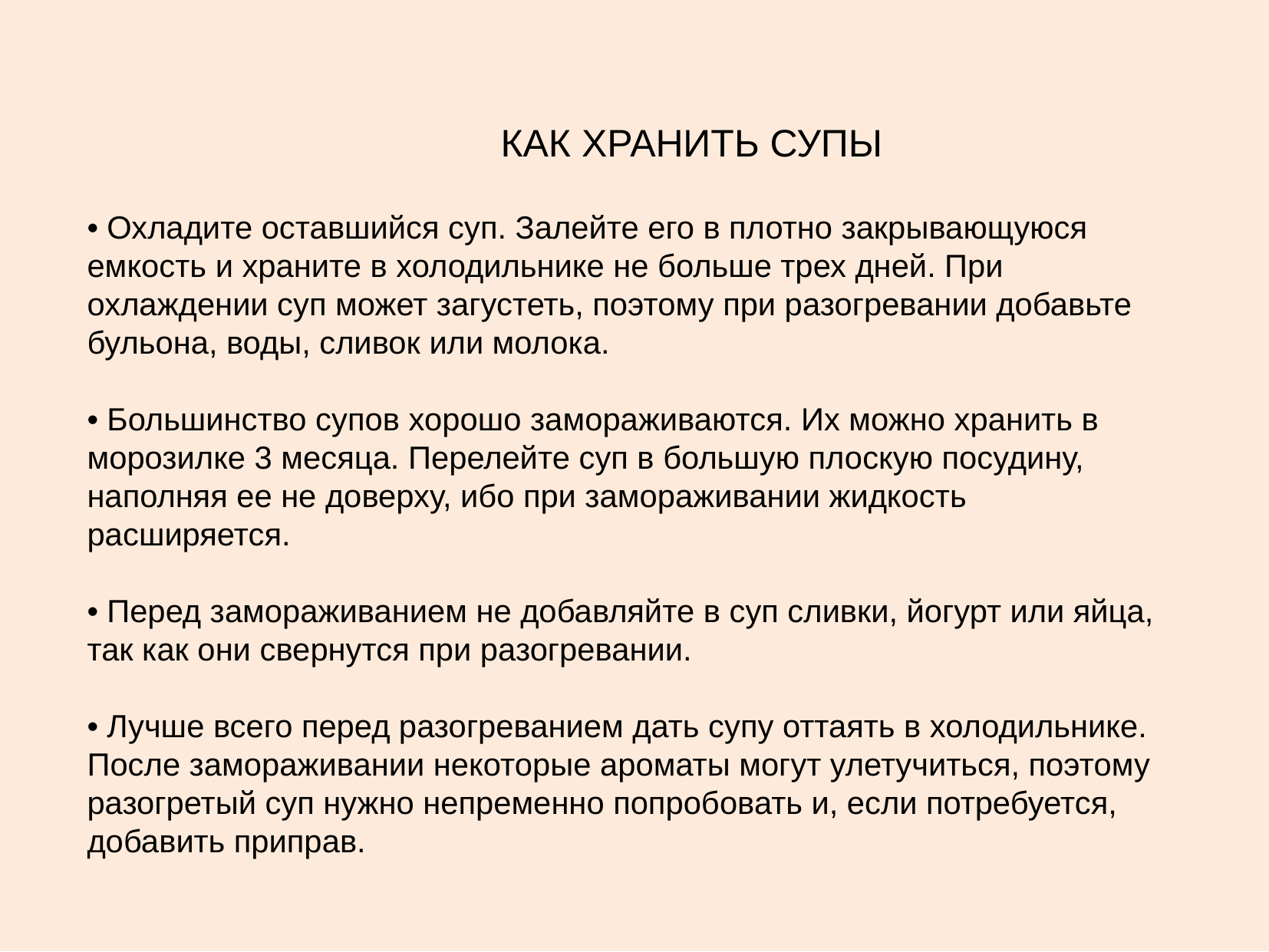

КАК ХРАНИТЬ СУПЫ

• Охладите оставшийся суп. Залейте его в плотно закрывающуюся емкость и храните в холодильнике не больше трех дней. При охлаждении суп может загустеть, поэтому при разогревании добавьте бульона, воды, сливок или молока.

• Большинство супов хорошо замораживаются. Их можно хранить в морозилке 3 месяца. Перелейте суп в большую плоскую посудину, наполняя ее не доверху, ибо при замораживании жидкость расширяется.

• Перед замораживанием не добавляйте в суп сливки, йогурт или яйца, так как они свернутся при разогревании.

• Лучше всего перед разогреванием дать супу оттаять в холодильнике. После замораживании некоторые ароматы могут улетучиться, поэтому разогретый суп нужно непременно попробовать и, если потребуется, добавить приправ.